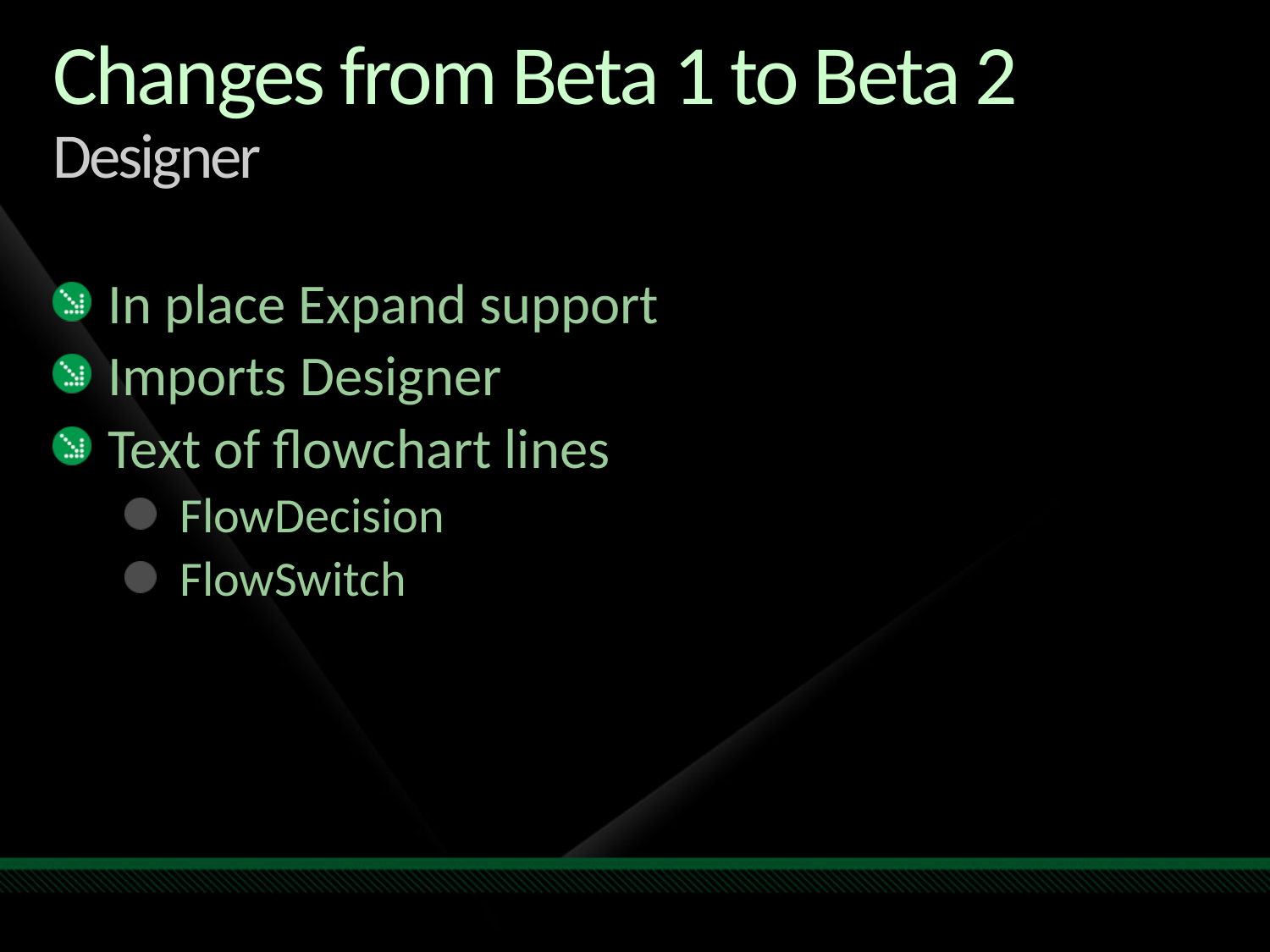

# Changes from Beta 1 to Beta 2 Designer

In place Expand support
Imports Designer
Text of flowchart lines
FlowDecision
FlowSwitch